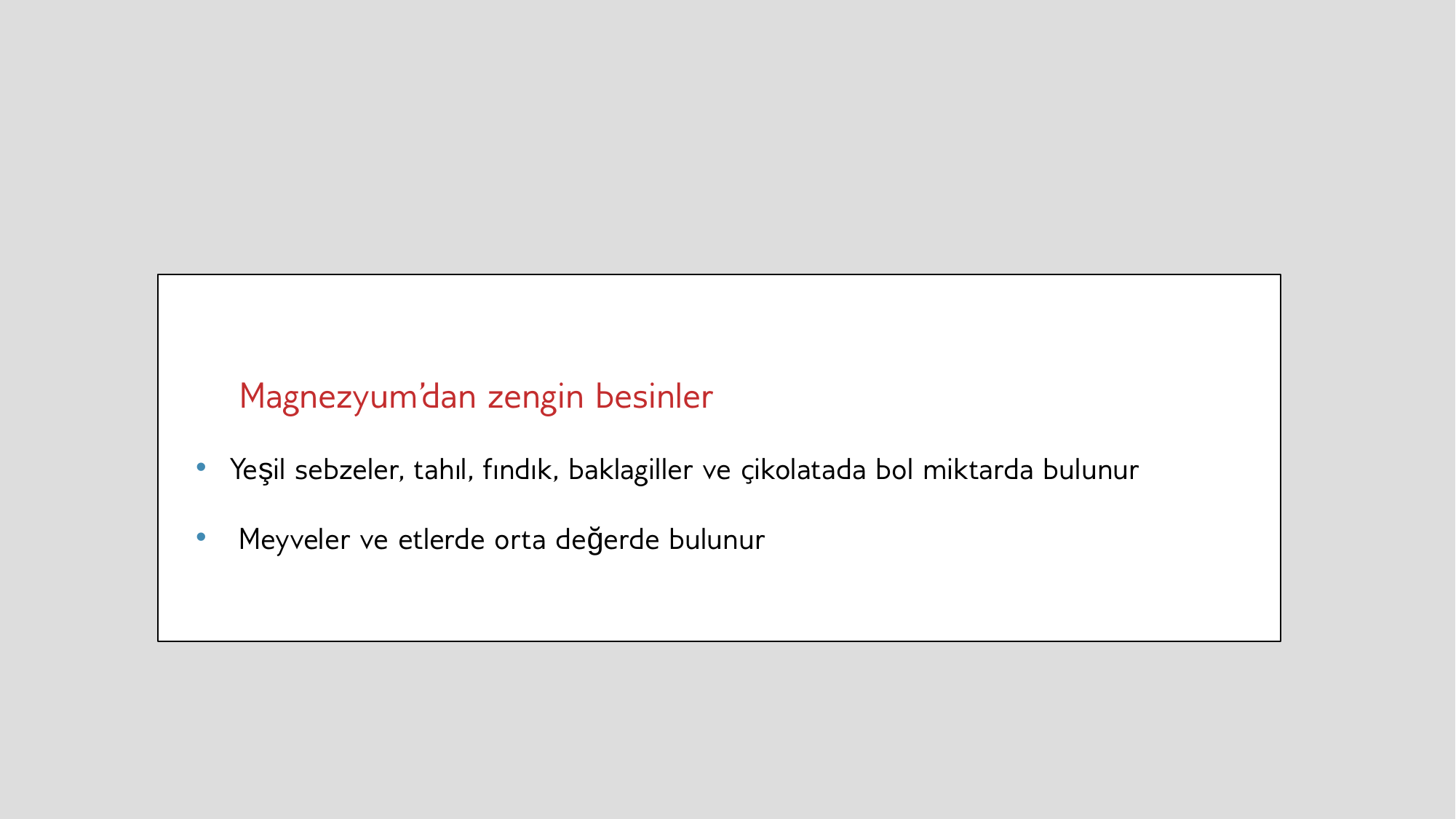

Magnezyum’dan zengin besinler
Yeşil sebzeler, tahıl, fındık, baklagiller ve çikolatada bol miktarda bulunur
 Meyveler ve etlerde orta değerde bulunur